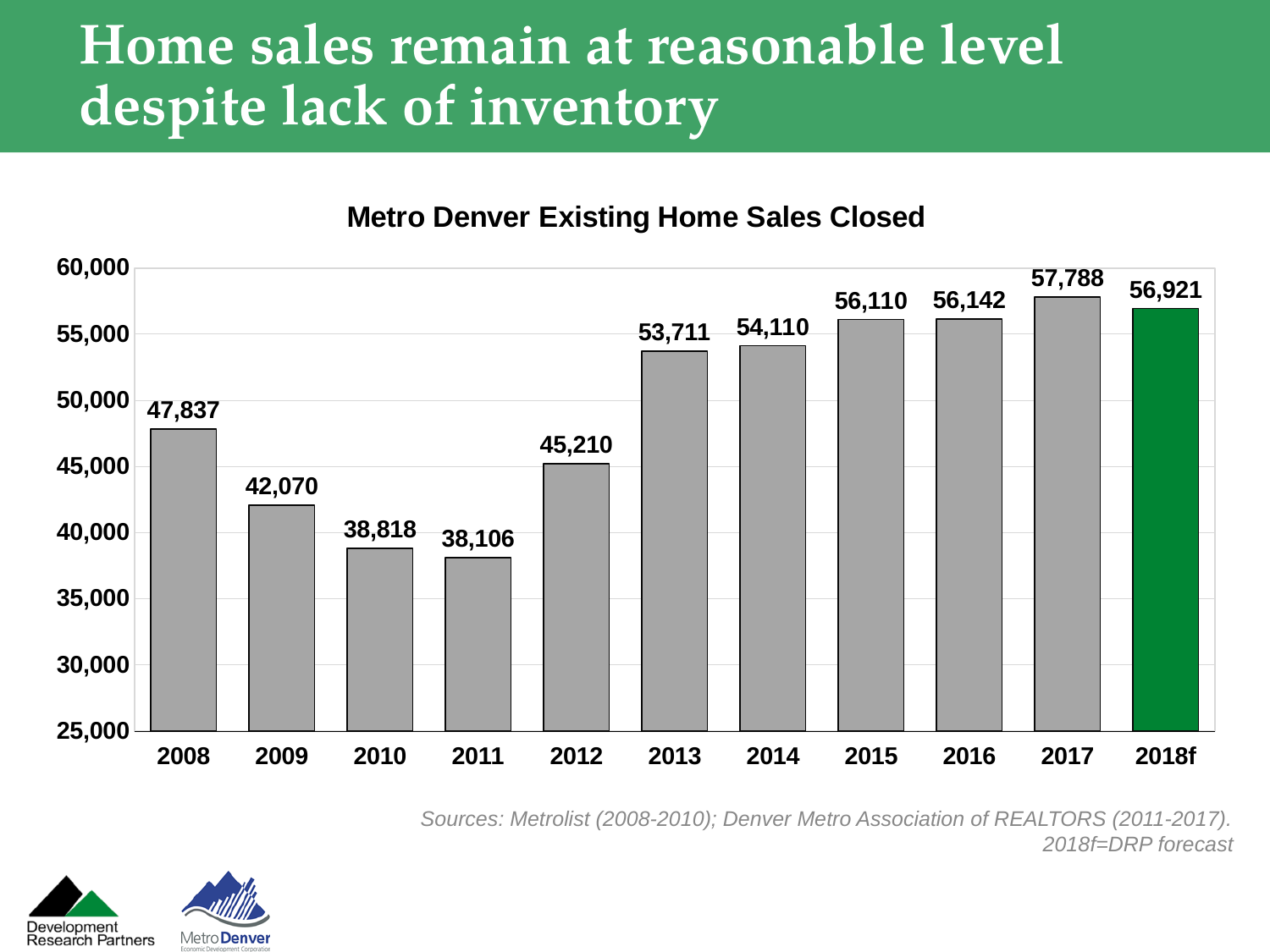

# Home sales remain at reasonable level despite lack of inventory

### Chart: Metro Denver Existing Home Sales Closed

| Category | Denver Metro |
|---|---|
| 2008 | 47837.0 |
| 2009 | 42070.0 |
| 2010 | 38818.0 |
| 2011 | 38106.0 |
| 2012 | 45210.0 |
| 2013 | 53711.0 |
| 2014 | 54110.0 |
| 2015 | 56110.0 |
| 2016 | 56142.0 |
| 2017 | 57788.0 |
| 2018f | 56921.18 |
Sources: Metrolist (2008-2010); Denver Metro Association of REALTORS (2011-2017).
2018f=DRP forecast